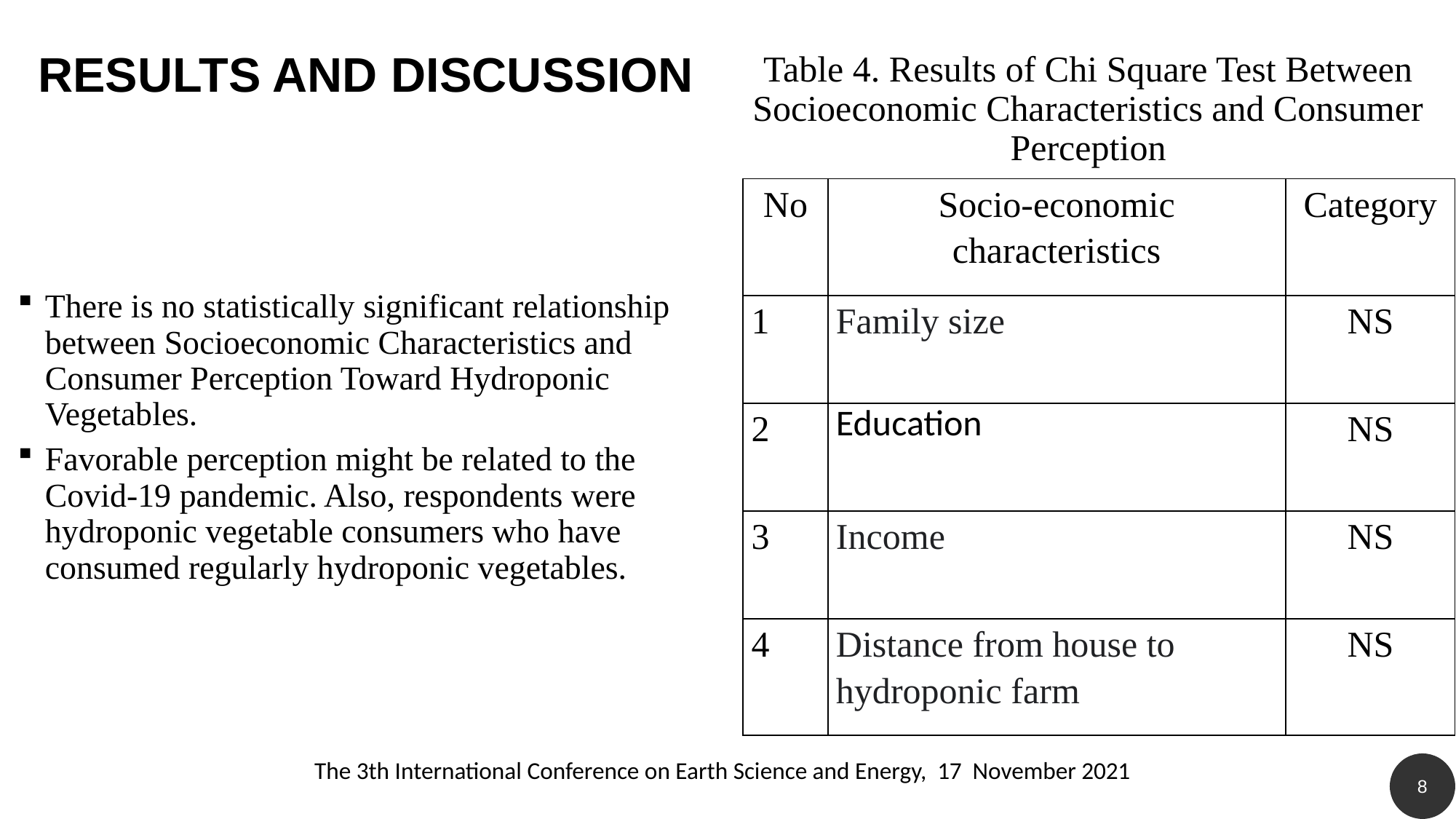

# RESULTS AND DISCUSSION
Table 4. Results of Chi Square Test Between Socioeconomic Characteristics and Consumer Perception

There is no statistically significant relationship between Socioeconomic Characteristics and Consumer Perception Toward Hydroponic Vegetables.
Favorable perception might be related to the Covid-19 pandemic. Also, respondents were hydroponic vegetable consumers who have consumed regularly hydroponic vegetables.

| No | Socio-economic characteristics | Category |
| --- | --- | --- |
| 1 | Family size | NS |
| 2 | Education | NS |
| 3 | Income | NS |
| 4 | Distance from house to hydroponic farm | NS |
The 3th International Conference on Earth Science and Energy,  17  November 2021
8
8